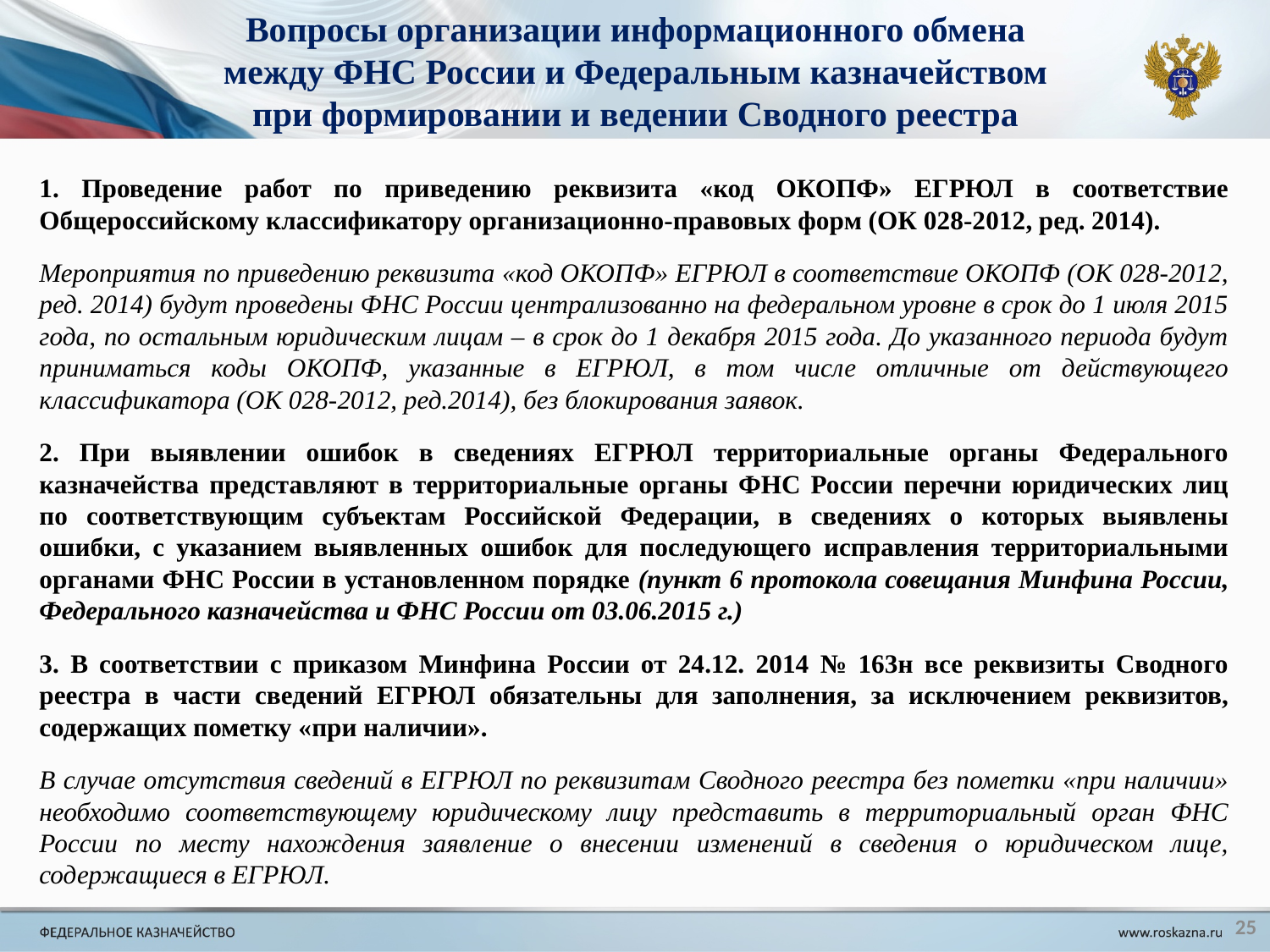

Вопросы организации информационного обмена
между ФНС России и Федеральным казначейством
при формировании и ведении Сводного реестра

1. Проведение работ по приведению реквизита «код ОКОПФ» ЕГРЮЛ в соответствие Общероссийскому классификатору организационно-правовых форм (ОК 028-2012, ред. 2014).
Мероприятия по приведению реквизита «код ОКОПФ» ЕГРЮЛ в соответствие ОКОПФ (ОК 028-2012, ред. 2014) будут проведены ФНС России централизованно на федеральном уровне в срок до 1 июля 2015 года, по остальным юридическим лицам – в срок до 1 декабря 2015 года. До указанного периода будут приниматься коды ОКОПФ, указанные в ЕГРЮЛ, в том числе отличные от действующего классификатора (ОК 028-2012, ред.2014), без блокирования заявок.
2. При выявлении ошибок в сведениях ЕГРЮЛ территориальные органы Федерального казначейства представляют в территориальные органы ФНС России перечни юридических лиц по соответствующим субъектам Российской Федерации, в сведениях о которых выявлены ошибки, с указанием выявленных ошибок для последующего исправления территориальными органами ФНС России в установленном порядке (пункт 6 протокола совещания Минфина России, Федерального казначейства и ФНС России от 03.06.2015 г.)
3. В соответствии с приказом Минфина России от 24.12. 2014 № 163н все реквизиты Сводного реестра в части сведений ЕГРЮЛ обязательны для заполнения, за исключением реквизитов, содержащих пометку «при наличии».
В случае отсутствия сведений в ЕГРЮЛ по реквизитам Сводного реестра без пометки «при наличии» необходимо соответствующему юридическому лицу представить в территориальный орган ФНС России по месту нахождения заявление о внесении изменений в сведения о юридическом лице, содержащиеся в ЕГРЮЛ.

25